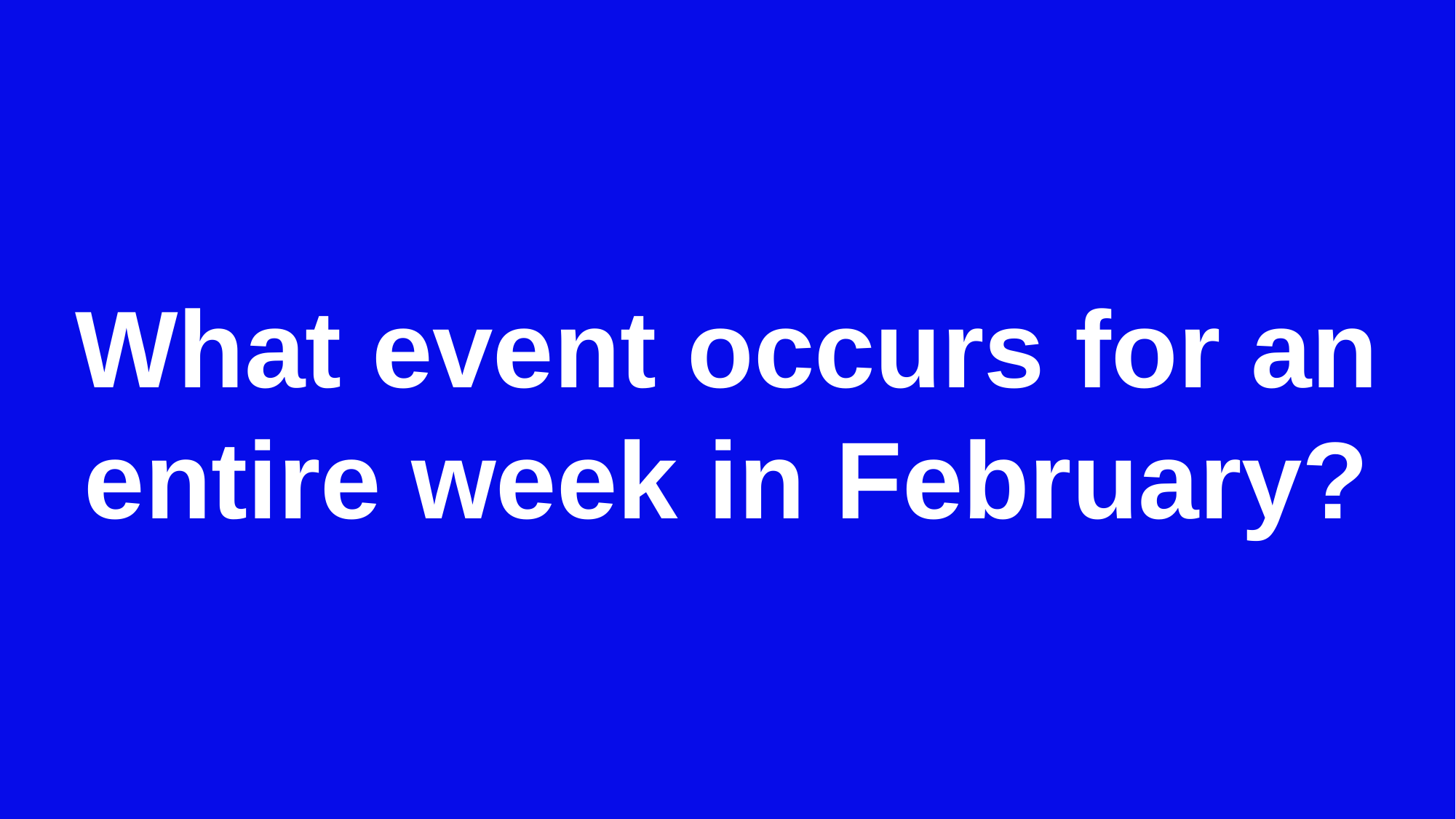

What event occurs for an entire week in February?